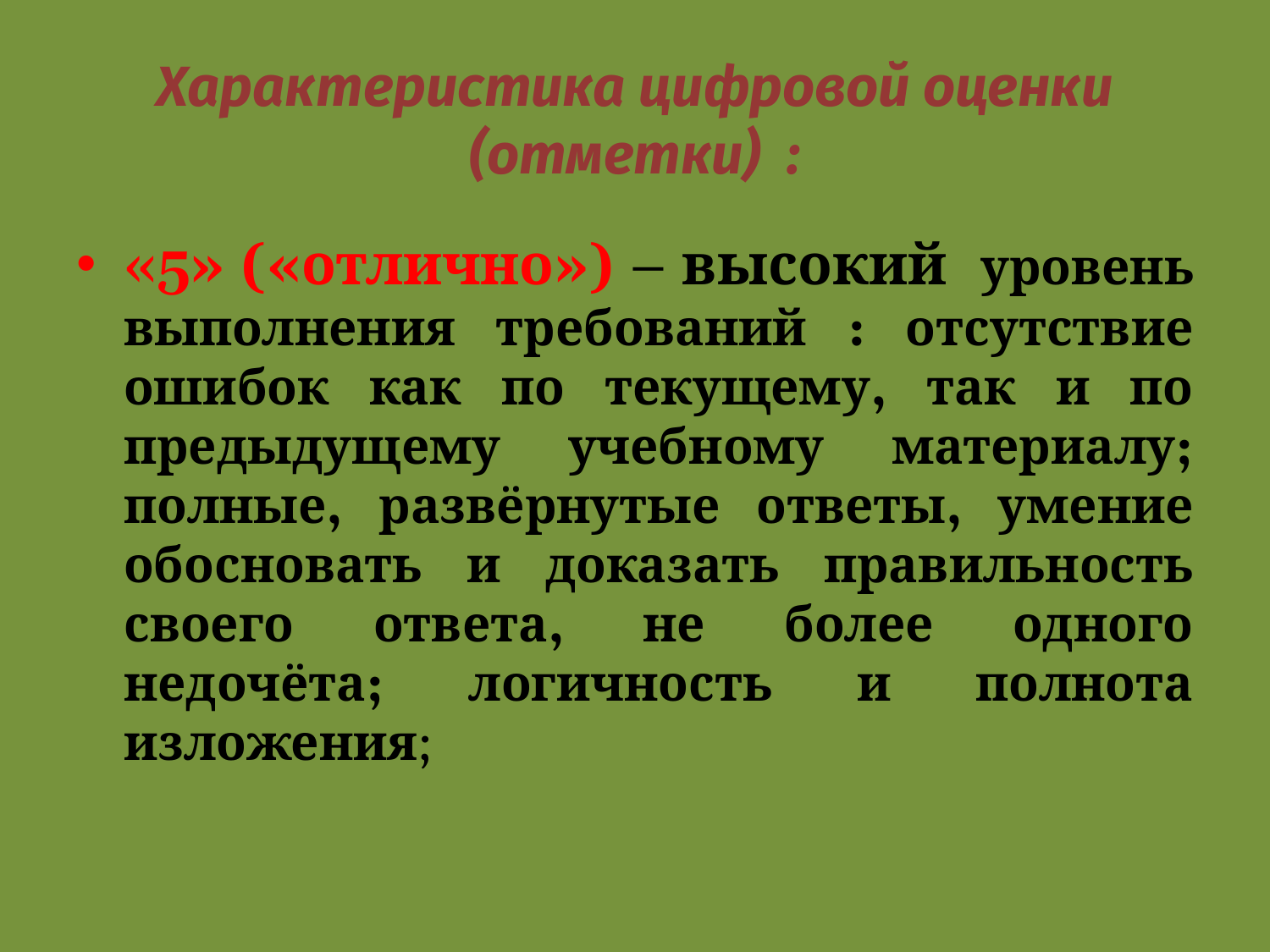

# Характеристика цифровой оценки (отметки)  :
«5» («отлично») – высокий  уровень выполнения требований : отсутствие ошибок как по текущему, так и по предыдущему учебному материалу; полные, развёрнутые ответы, умение обосновать и доказать правильность своего ответа, не более одного недочёта; логичность и полнота изложения;